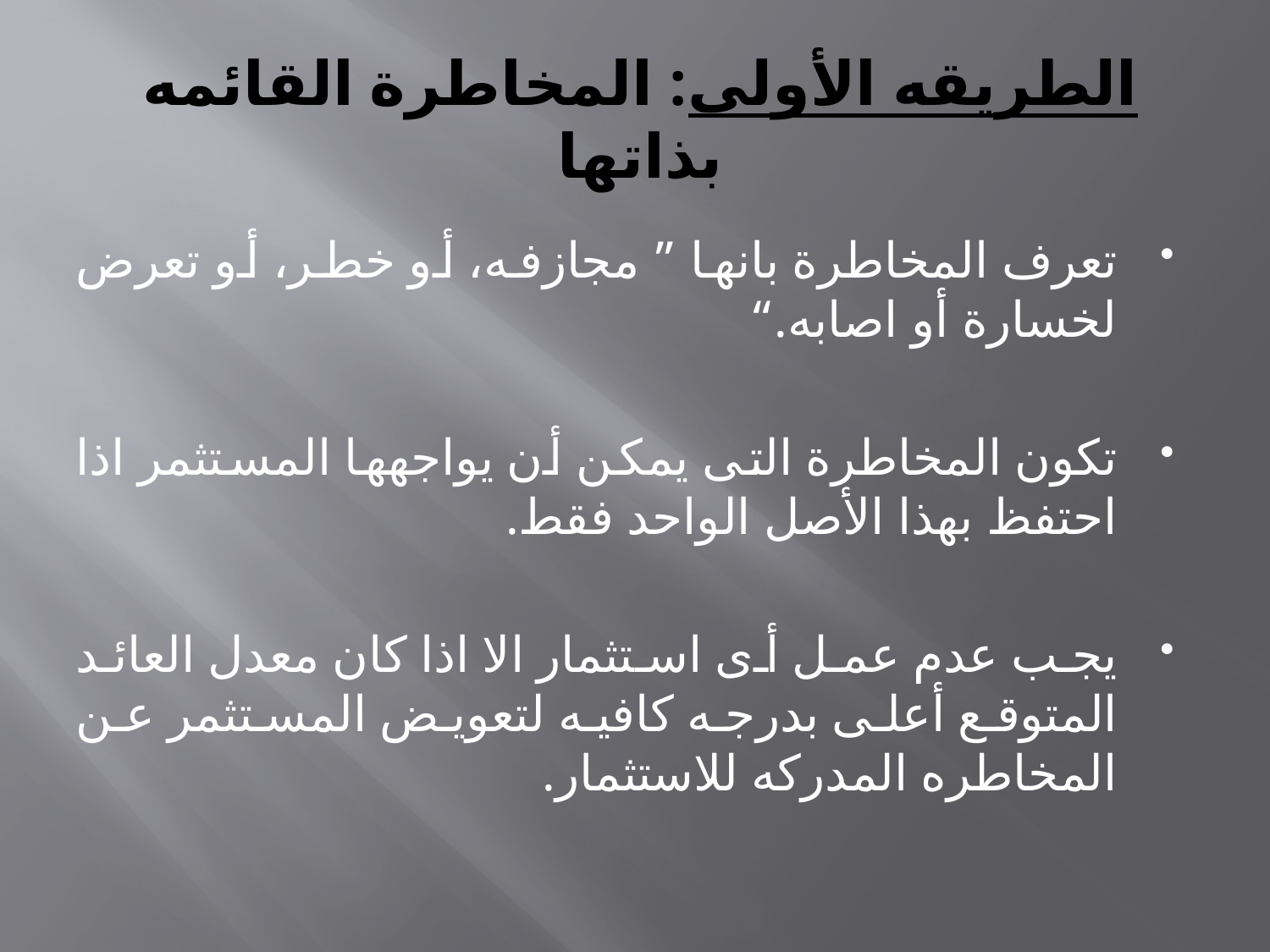

# الطريقه الأولى: المخاطرة القائمه بذاتها
تعرف المخاطرة بانها ” مجازفه، أو خطر، أو تعرض لخسارة أو اصابه.“

تكون المخاطرة التى يمكن أن يواجهها المستثمر اذا احتفظ بهذا الأصل الواحد فقط.

يجب عدم عمل أى استثمار الا اذا كان معدل العائد المتوقع أعلى بدرجه كافيه لتعويض المستثمر عن المخاطره المدركه للاستثمار.